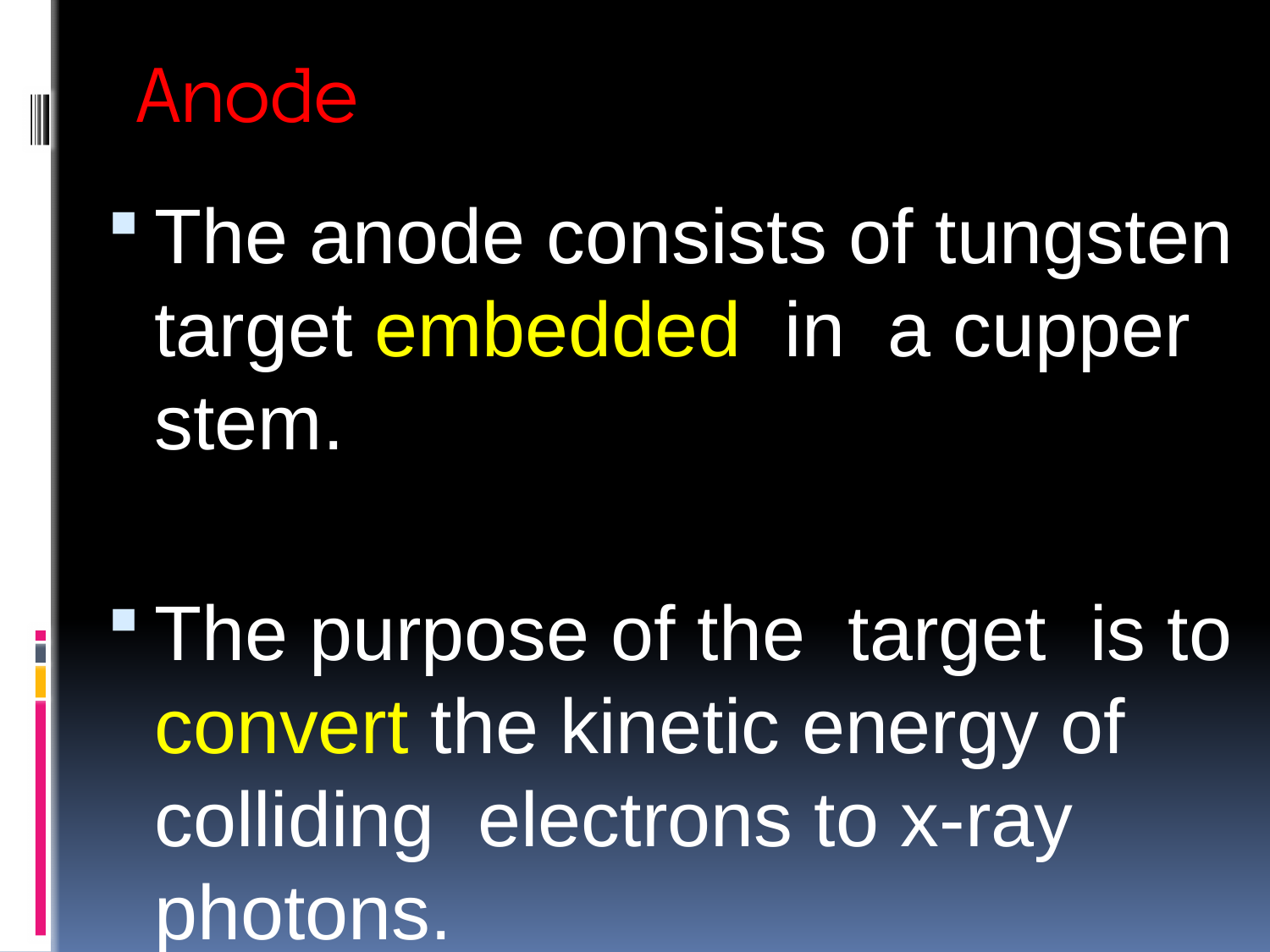

# Anode
The anode consists of tungsten target embedded  in  a cupper stem.

The purpose of the  target  is to convert the kinetic energy of colliding  electrons to x-ray photons.

.